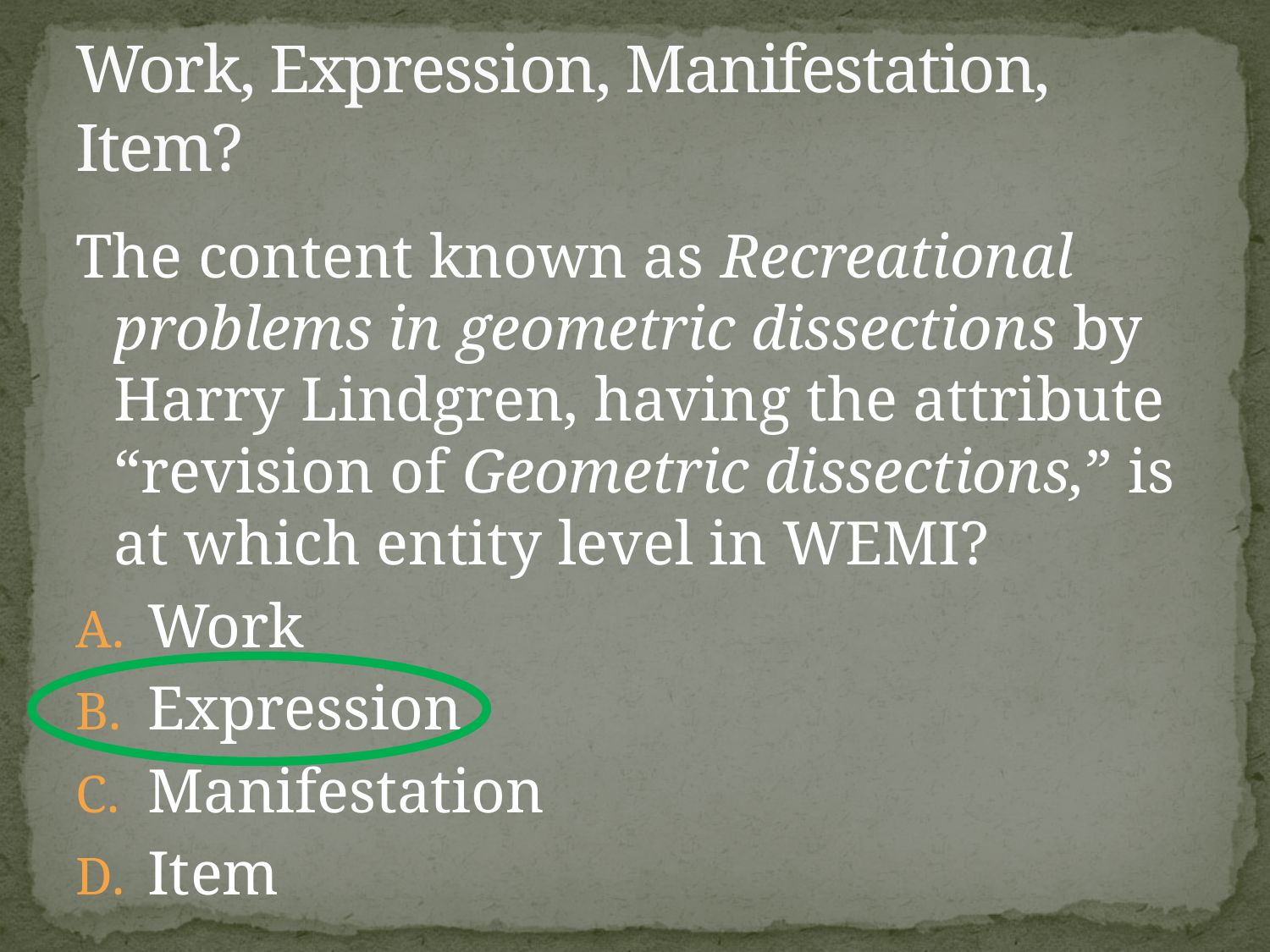

# Work, Expression, Manifestation, Item?
The content known as Recreational problems in geometric dissections by Harry Lindgren, having the attribute “revision of Geometric dissections,” is at which entity level in WEMI?
Work
Expression
Manifestation
Item